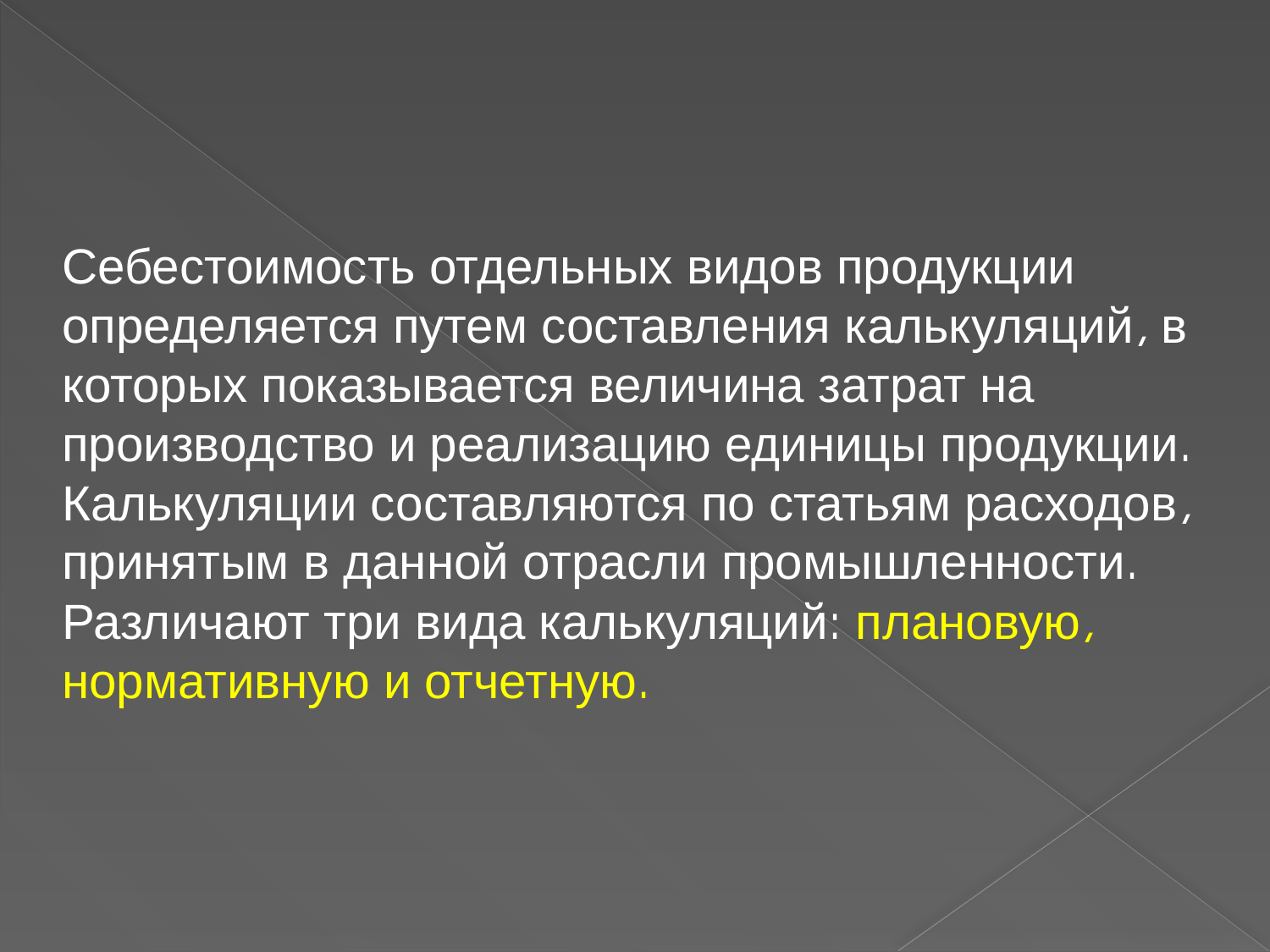

Себестоимость отдельных видов продукции определяется путем составления калькуляций, в которых показывается величина затрат на производство и реализацию единицы продукции. Калькуляции составляются по статьям расходов, принятым в данной отрасли промышленности. Различают три вида калькуляций: плановую, нормативную и отчетную.